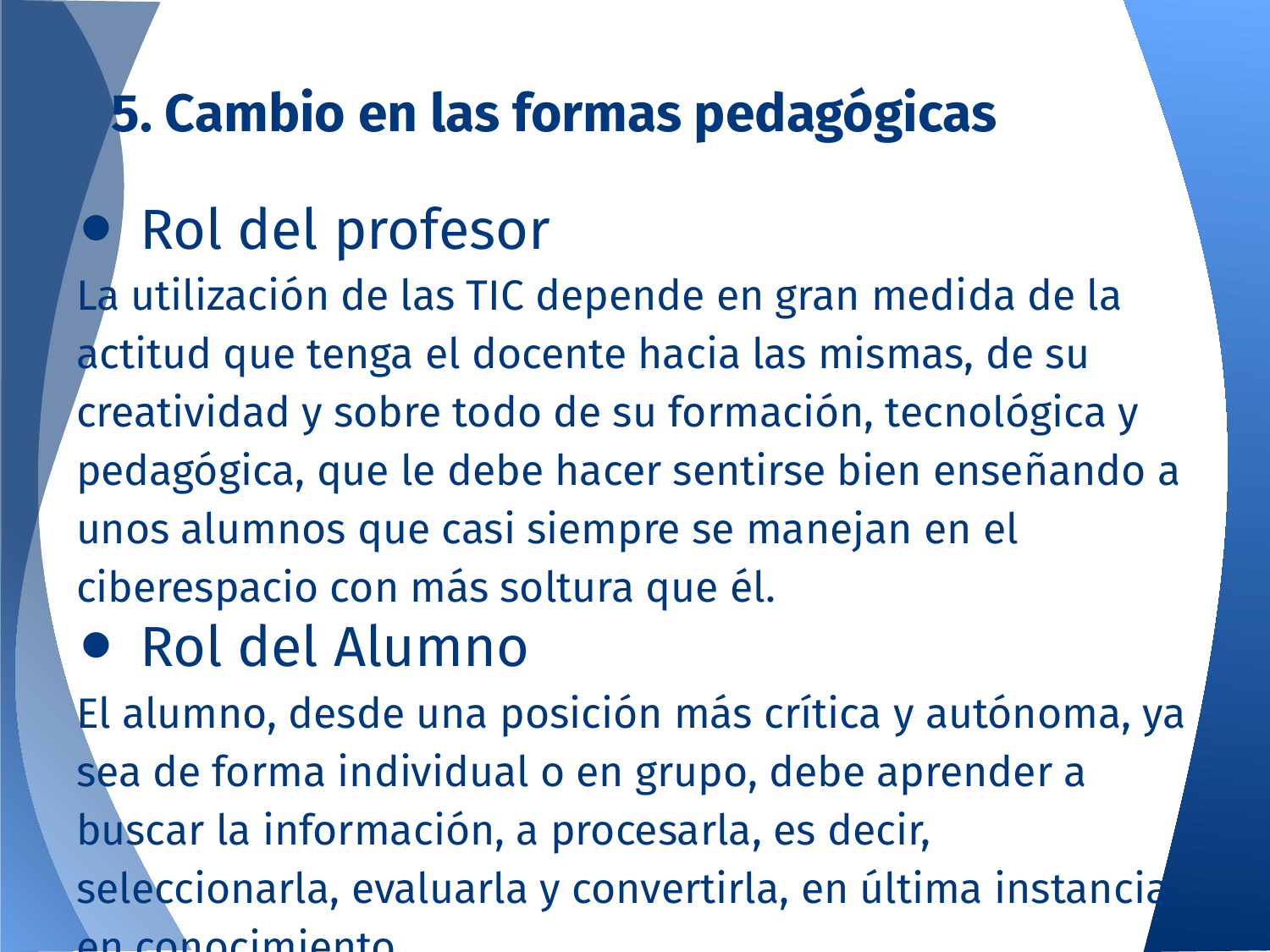

# 5. Cambio en las formas pedagógicas
Rol del profesor
La utilización de las TIC depende en gran medida de la actitud que tenga el docente hacia las mismas, de su creatividad y sobre todo de su formación, tecnológica y pedagógica, que le debe hacer sentirse bien enseñando a unos alumnos que casi siempre se manejan en el ciberespacio con más soltura que él.
Rol del Alumno
El alumno, desde una posición más crítica y autónoma, ya sea de forma individual o en grupo, debe aprender a buscar la información, a procesarla, es decir, seleccionarla, evaluarla y convertirla, en última instancia, en conocimiento.